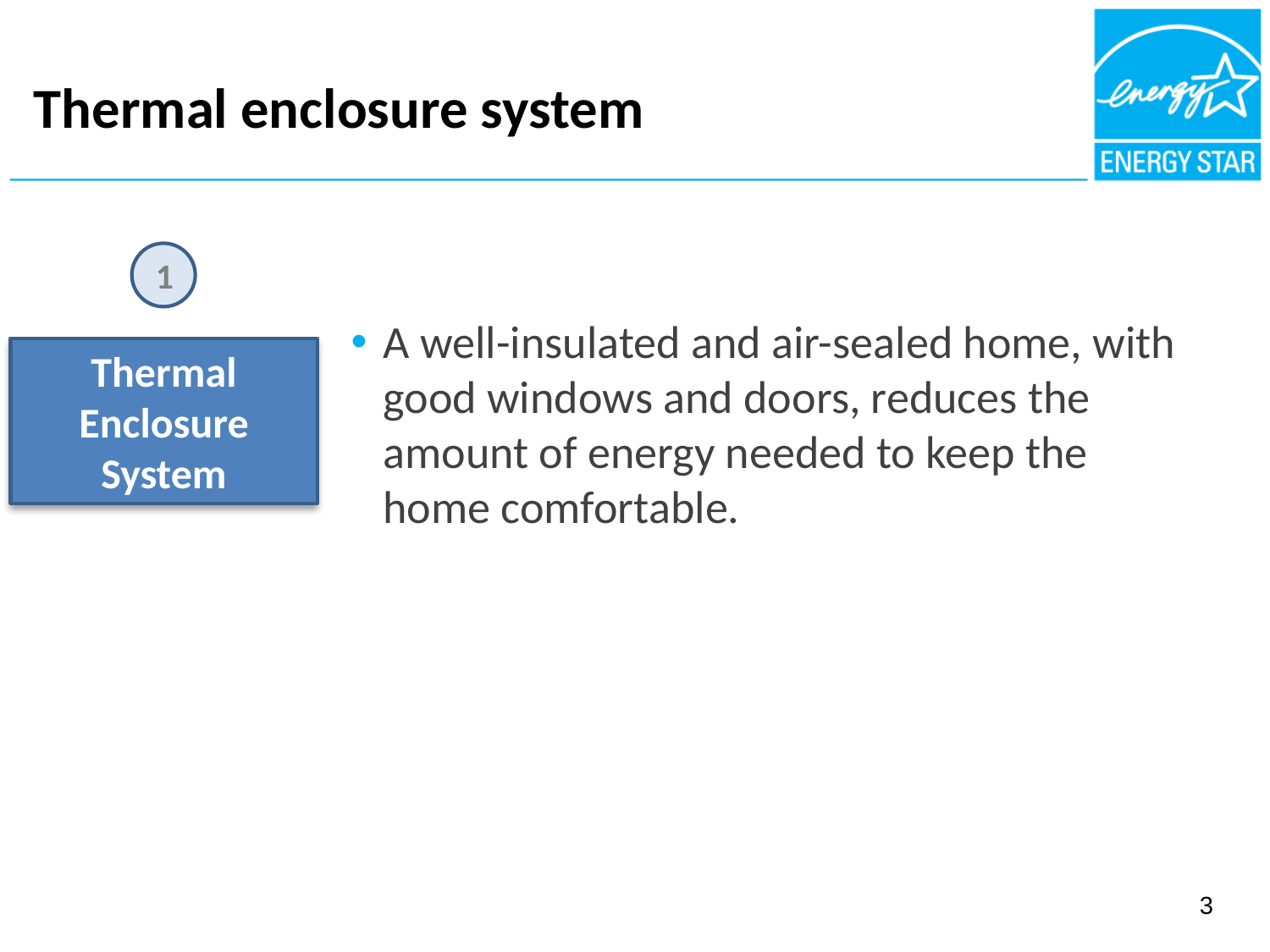

# Thermal enclosure system
1
A well-insulated and air-sealed home, with good windows and doors, reduces the amount of energy needed to keep the home comfortable.

Thermal
Enclosure
System
3